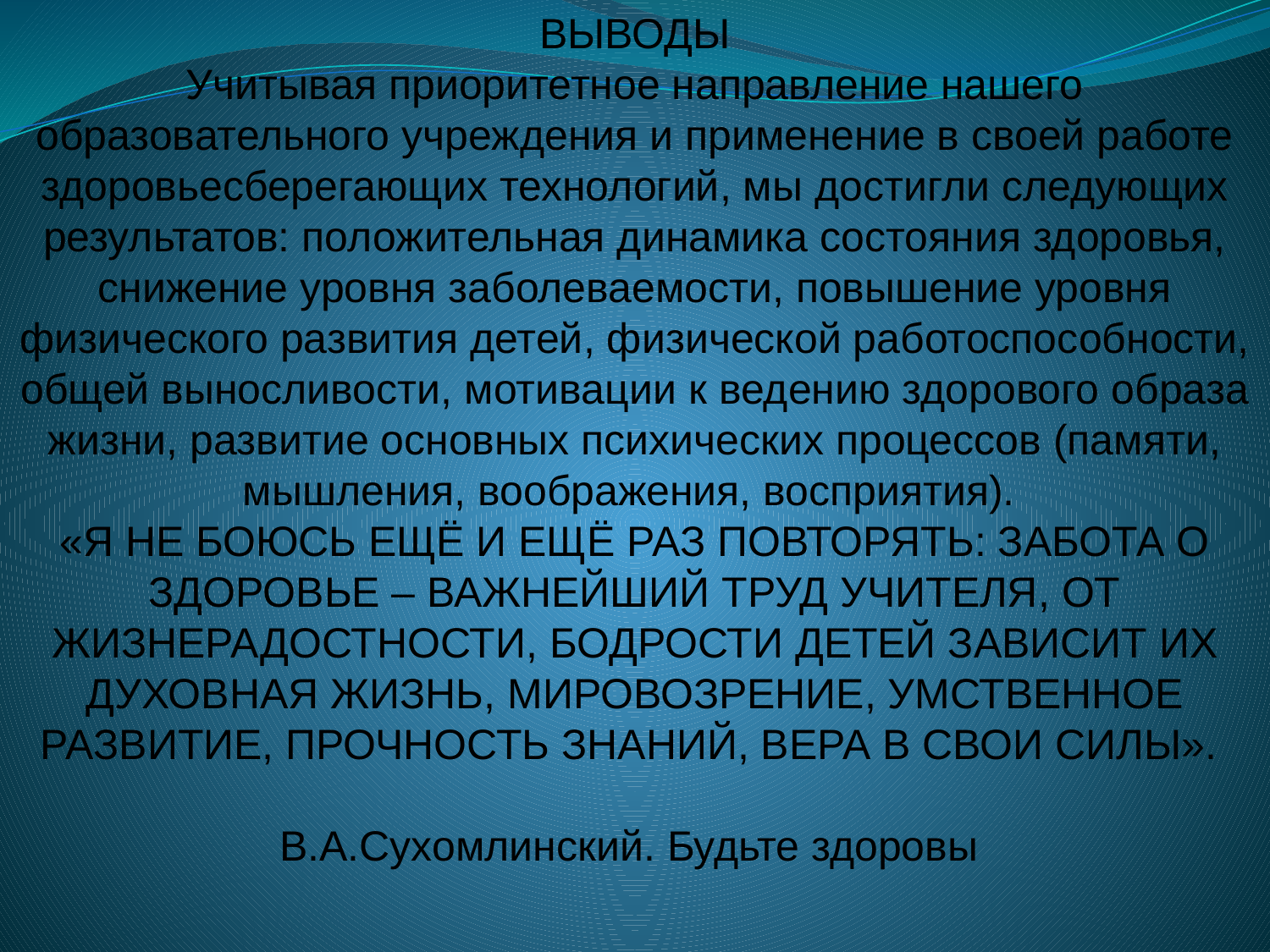

ВЫВОДЫ
Учитывая приоритетное направление нашего образовательного учреждения и применение в своей работе здоровьесберегающих технологий, мы достигли следующих результатов: положительная динамика состояния здоровья, снижение уровня заболеваемости, повышение уровня физического развития детей, физической работоспособности, общей выносливости, мотивации к ведению здорового образа жизни, развитие основных психических процессов (памяти, мышления, воображения, восприятия).
«Я НЕ БОЮСЬ ЕЩЁ И ЕЩЁ РАЗ ПОВТОРЯТЬ: ЗАБОТА О ЗДОРОВЬЕ – ВАЖНЕЙШИЙ ТРУД УЧИТЕЛЯ, ОТ ЖИЗНЕРАДОСТНОСТИ, БОДРОСТИ ДЕТЕЙ ЗАВИСИТ ИХ ДУХОВНАЯ ЖИЗНЬ, МИРОВОЗРЕНИЕ, УМСТВЕННОЕ РАЗВИТИЕ, ПРОЧНОСТЬ ЗНАНИЙ, ВЕРА В СВОИ СИЛЫ».

В.А.Сухомлинский. Будьте здоровы